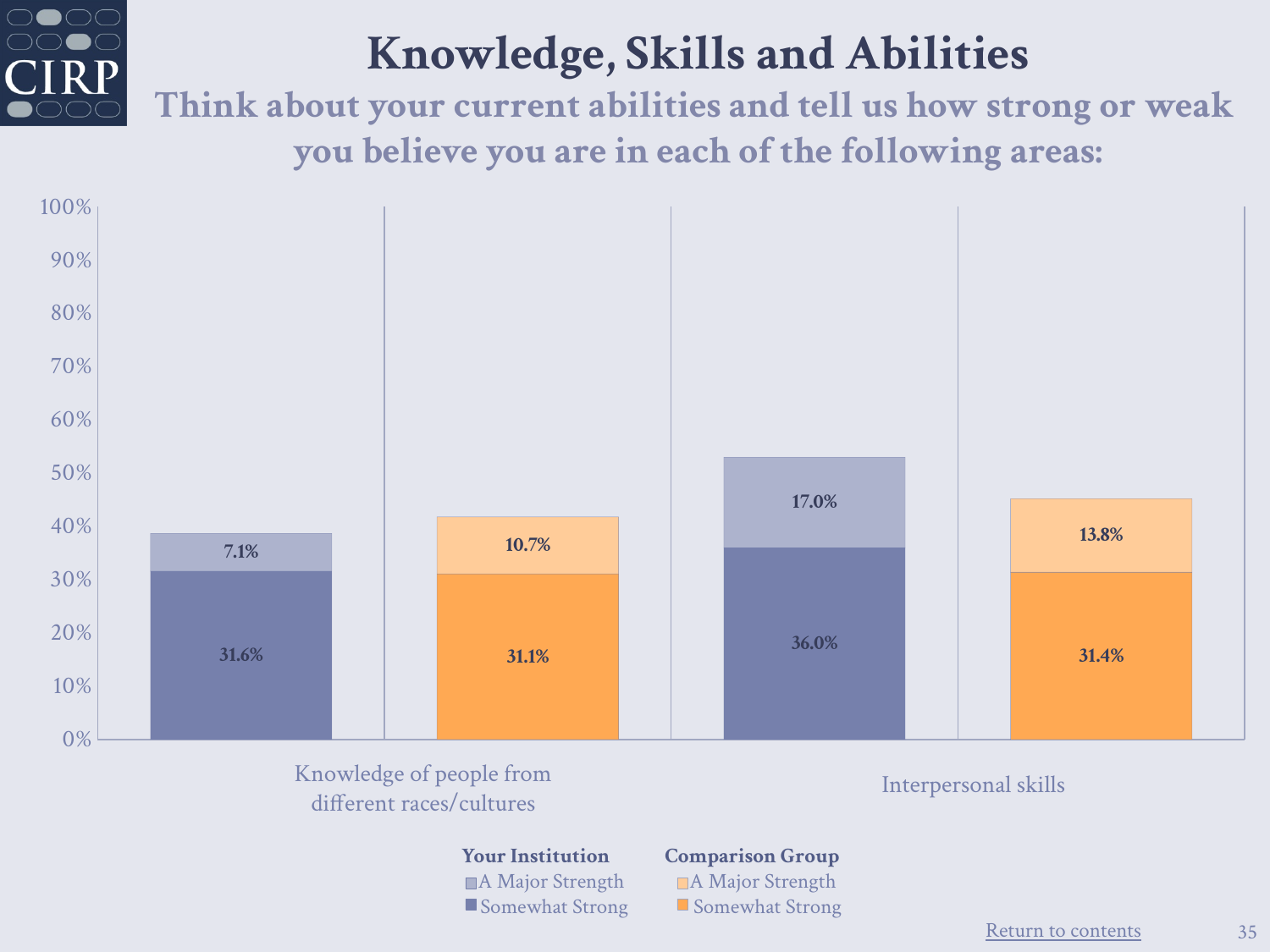

# Knowledge, Skills and Abilities Think about your current abilities and tell us how strong or weak you believe you are in each of the following areas:

### Chart

| Category | Somewhat Strong | A Major Strength |
|---|---|---|
| Your Institution | 0.316 | 0.071 |
| Comparison Group | 0.311 | 0.107 |
| Your Institution | 0.36 | 0.17 |
| Comparison Group | 0.314 | 0.138 |
Knowledge of people from different races/cultures
Interpersonal skills
 Your Institution             Comparison Group
     A Major Strength              A Major Strength
     Somewhat Strong              Somewhat Strong

35